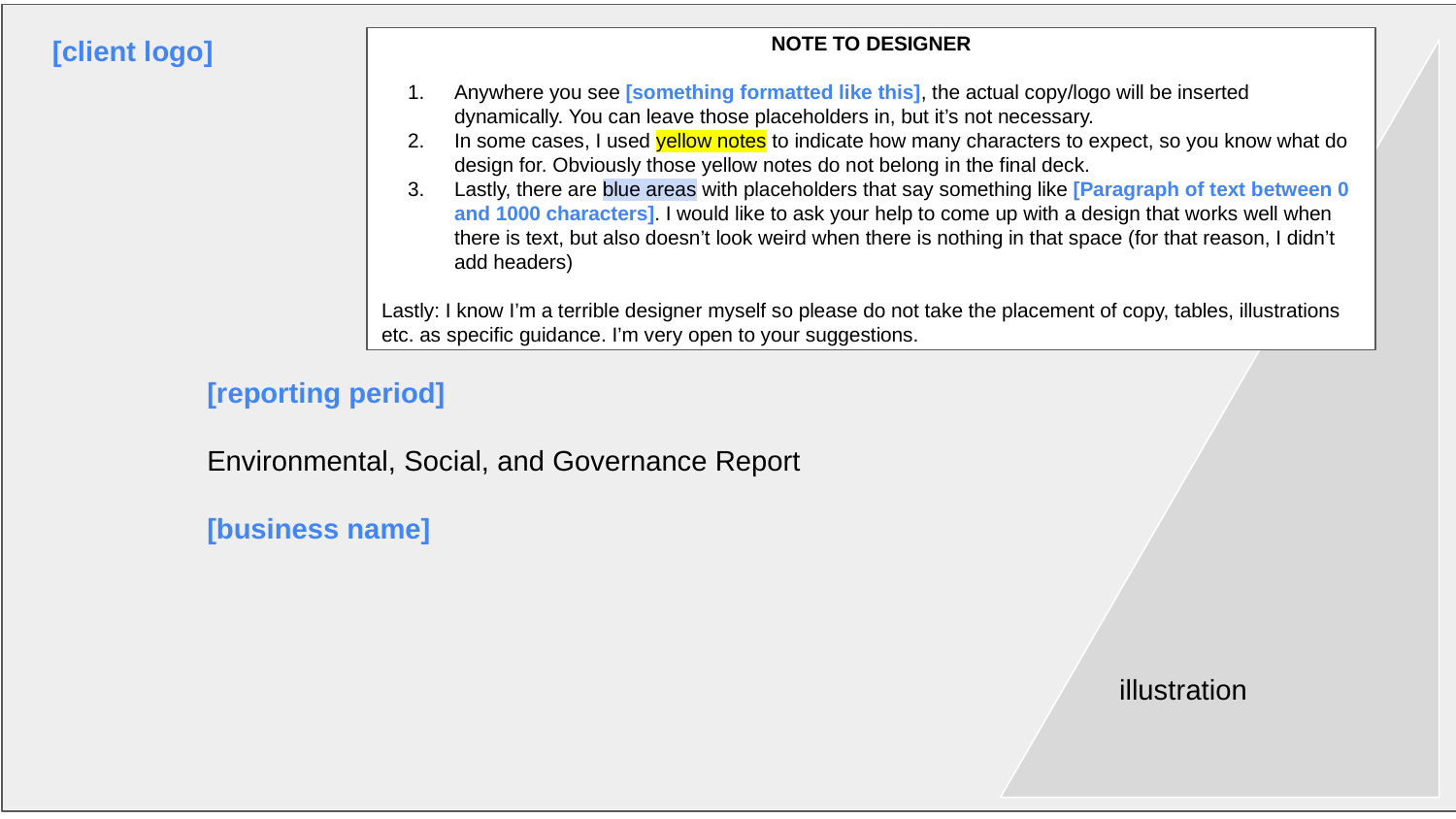

[client logo]
NOTE TO DESIGNER

Anywhere you see [something formatted like this], the actual copy/logo will be inserted dynamically. You can leave those placeholders in, but it’s not necessary.
In some cases, I used yellow notes to indicate how many characters to expect, so you know what do design for. Obviously those yellow notes do not belong in the final deck.
Lastly, there are blue areas with placeholders that say something like [Paragraph of text between 0 and 1000 characters]. I would like to ask your help to come up with a design that works well when there is text, but also doesn’t look weird when there is nothing in that space (for that reason, I didn’t add headers)

Lastly: I know I’m a terrible designer myself so please do not take the placement of copy, tables, illustrations etc. as specific guidance. I’m very open to your suggestions.

[reporting period]

Environmental, Social, and Governance Report

[business name]
illustration